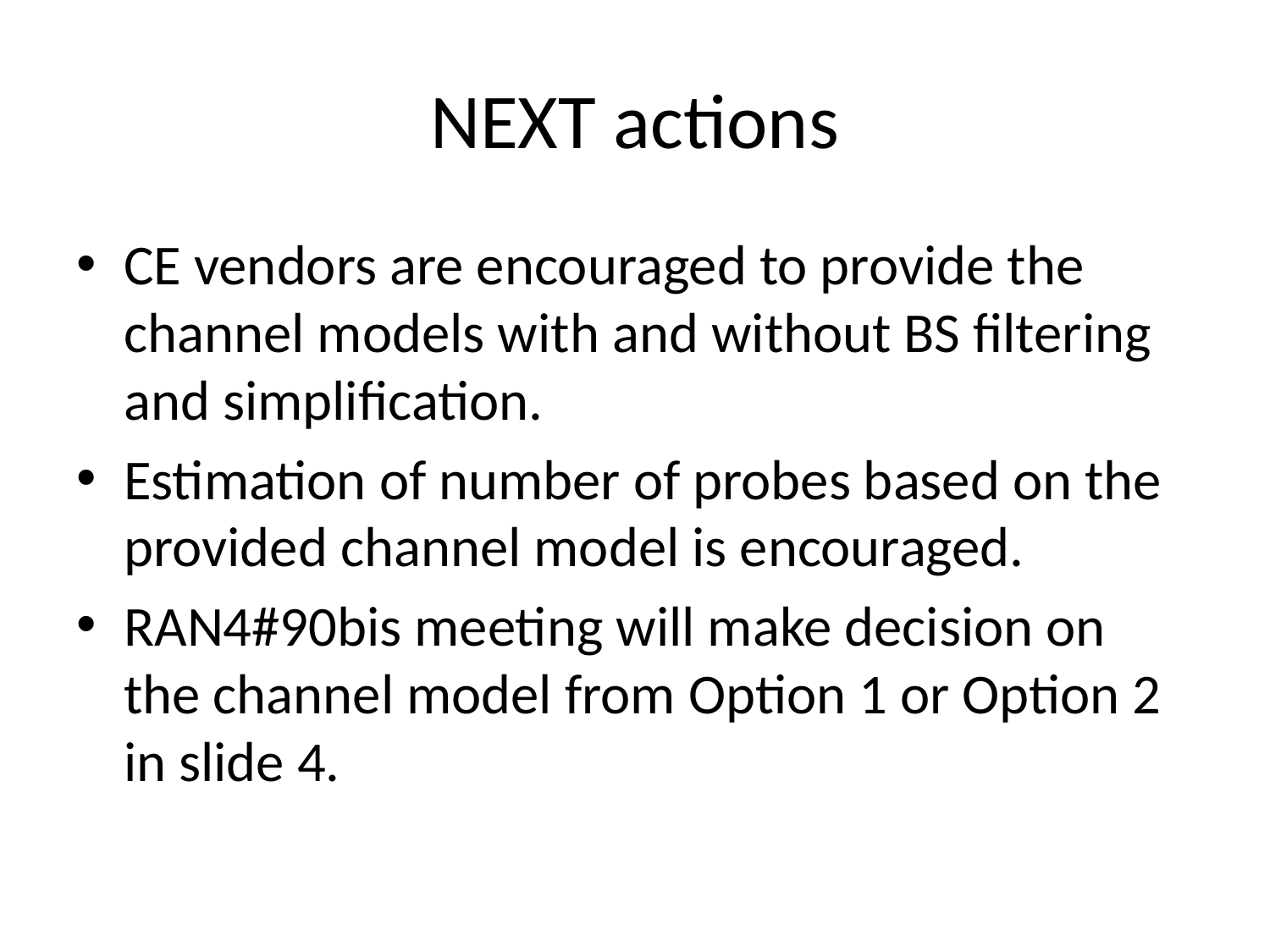

# NEXT actions
CE vendors are encouraged to provide the channel models with and without BS filtering and simplification.
Estimation of number of probes based on the provided channel model is encouraged.
RAN4#90bis meeting will make decision on the channel model from Option 1 or Option 2 in slide 4.